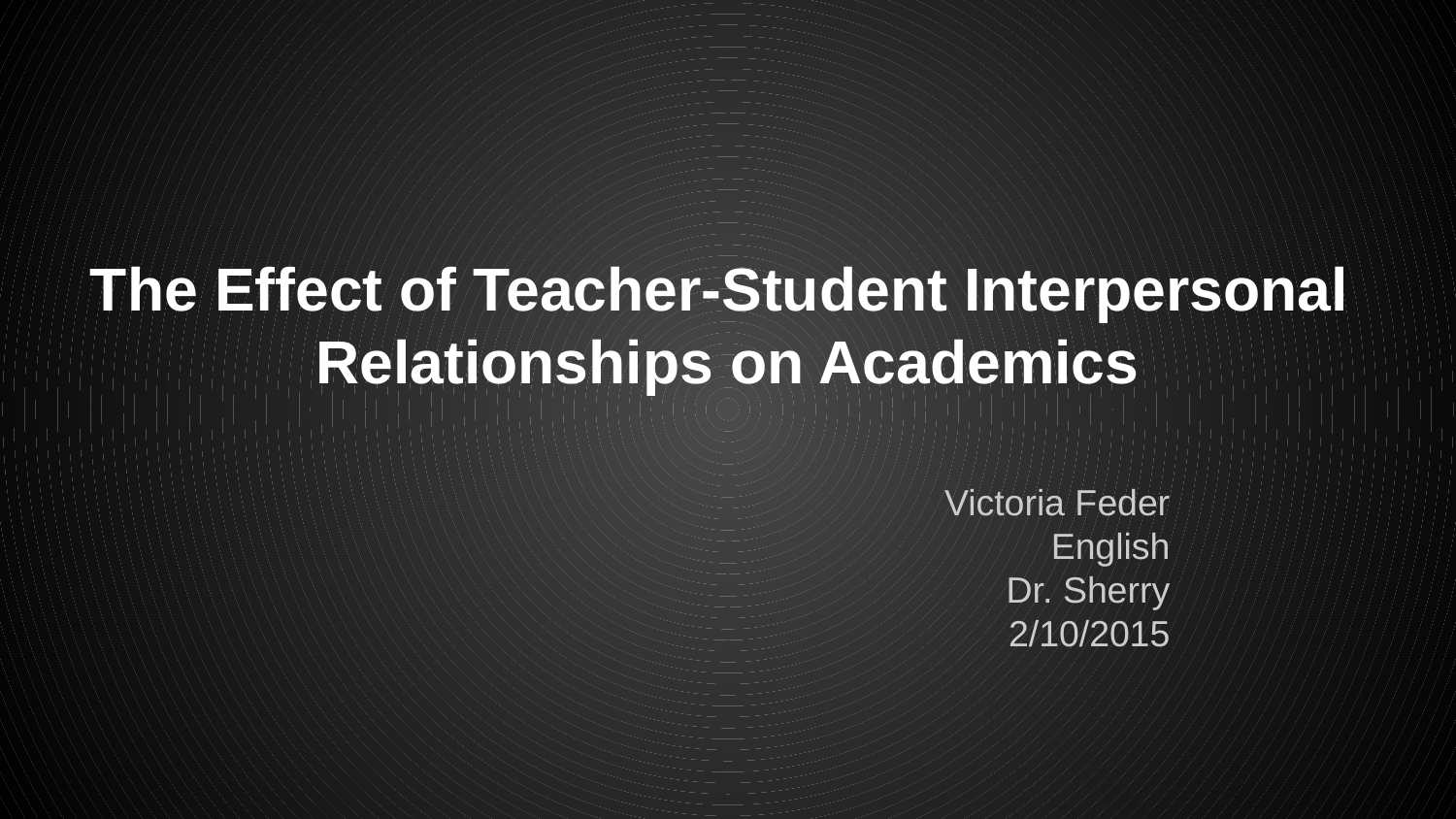

# The Effect of Teacher-Student Interpersonal
Relationships on Academics
Victoria Feder
English
Dr. Sherry
2/10/2015